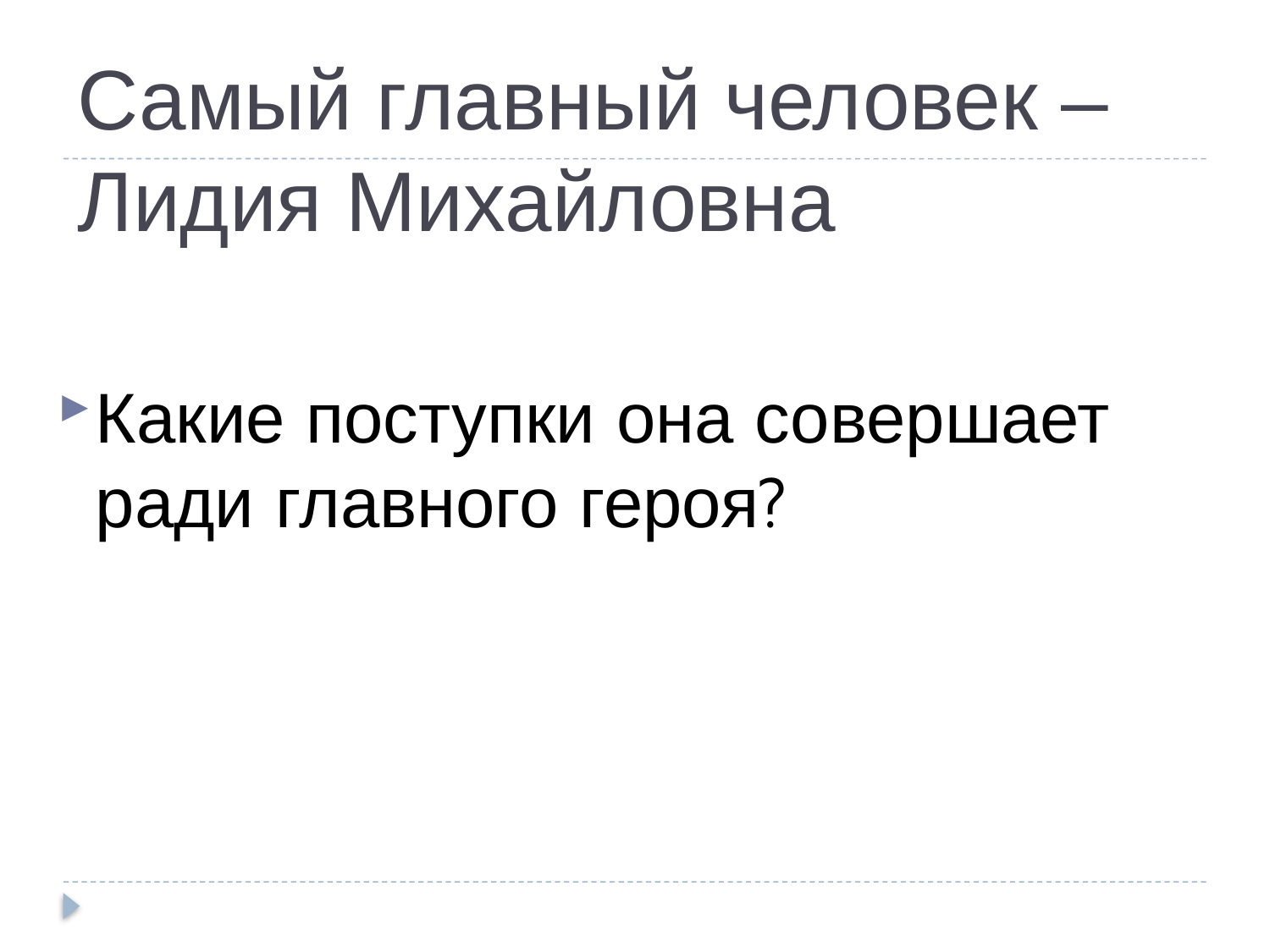

# Самый главный человек – Лидия Михайловна
Какие поступки она совершает ради главного героя?